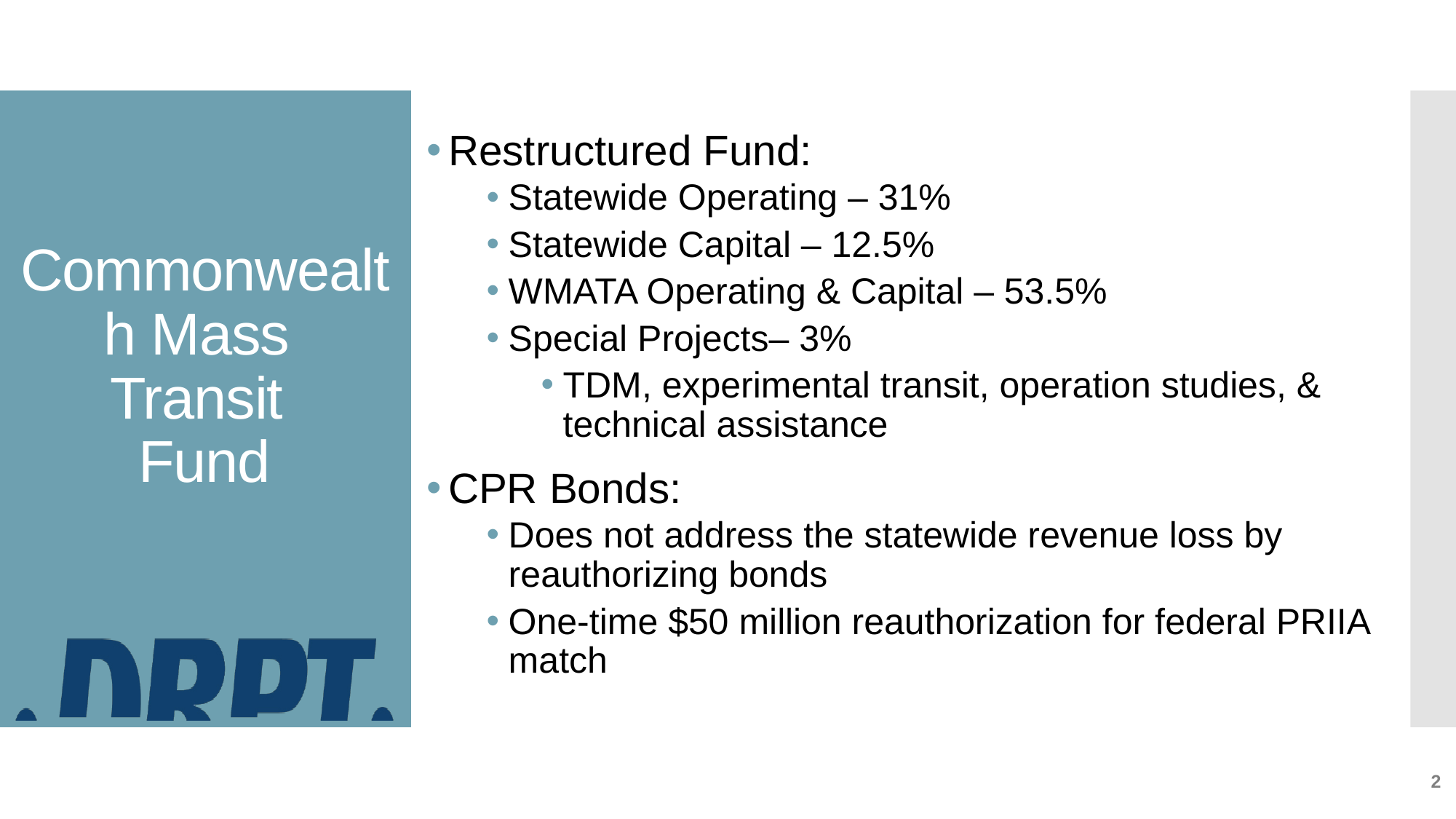

Restructured Fund:
Statewide Operating – 31%
Statewide Capital – 12.5%
WMATA Operating & Capital – 53.5%
Special Projects– 3%
TDM, experimental transit, operation studies, & technical assistance
CPR Bonds:
Does not address the statewide revenue loss by reauthorizing bonds
One-time $50 million reauthorization for federal PRIIA match
# Commonwealth Mass Transit Fund
2